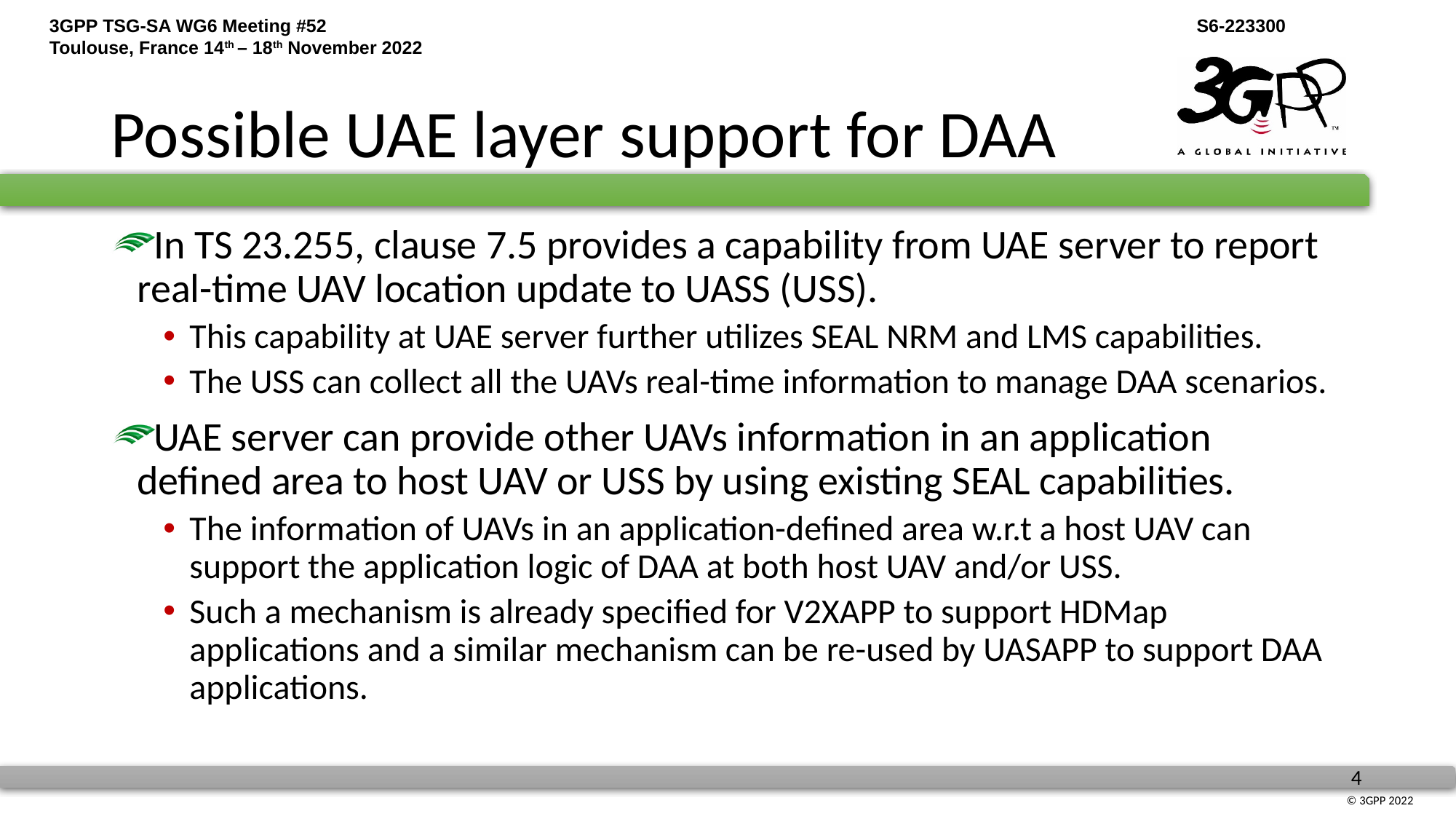

# Possible UAE layer support for DAA
In TS 23.255, clause 7.5 provides a capability from UAE server to report real-time UAV location update to UASS (USS).
This capability at UAE server further utilizes SEAL NRM and LMS capabilities.
The USS can collect all the UAVs real-time information to manage DAA scenarios.
UAE server can provide other UAVs information in an application defined area to host UAV or USS by using existing SEAL capabilities.
The information of UAVs in an application-defined area w.r.t a host UAV can support the application logic of DAA at both host UAV and/or USS.
Such a mechanism is already specified for V2XAPP to support HDMap applications and a similar mechanism can be re-used by UASAPP to support DAA applications.